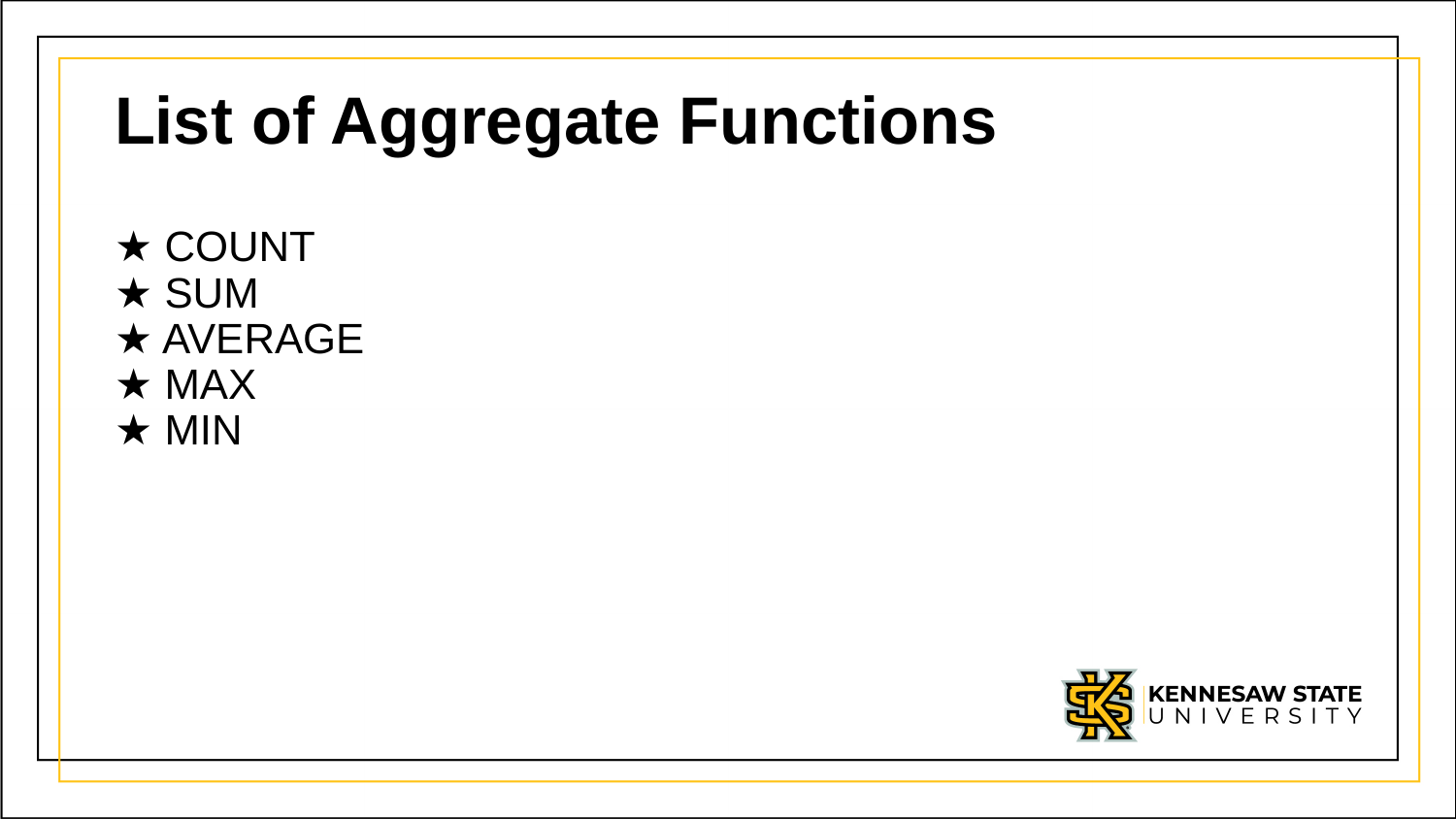

# List of Aggregate Functions
★ COUNT
★ SUM
★ AVERAGE
★ MAX
★ MIN